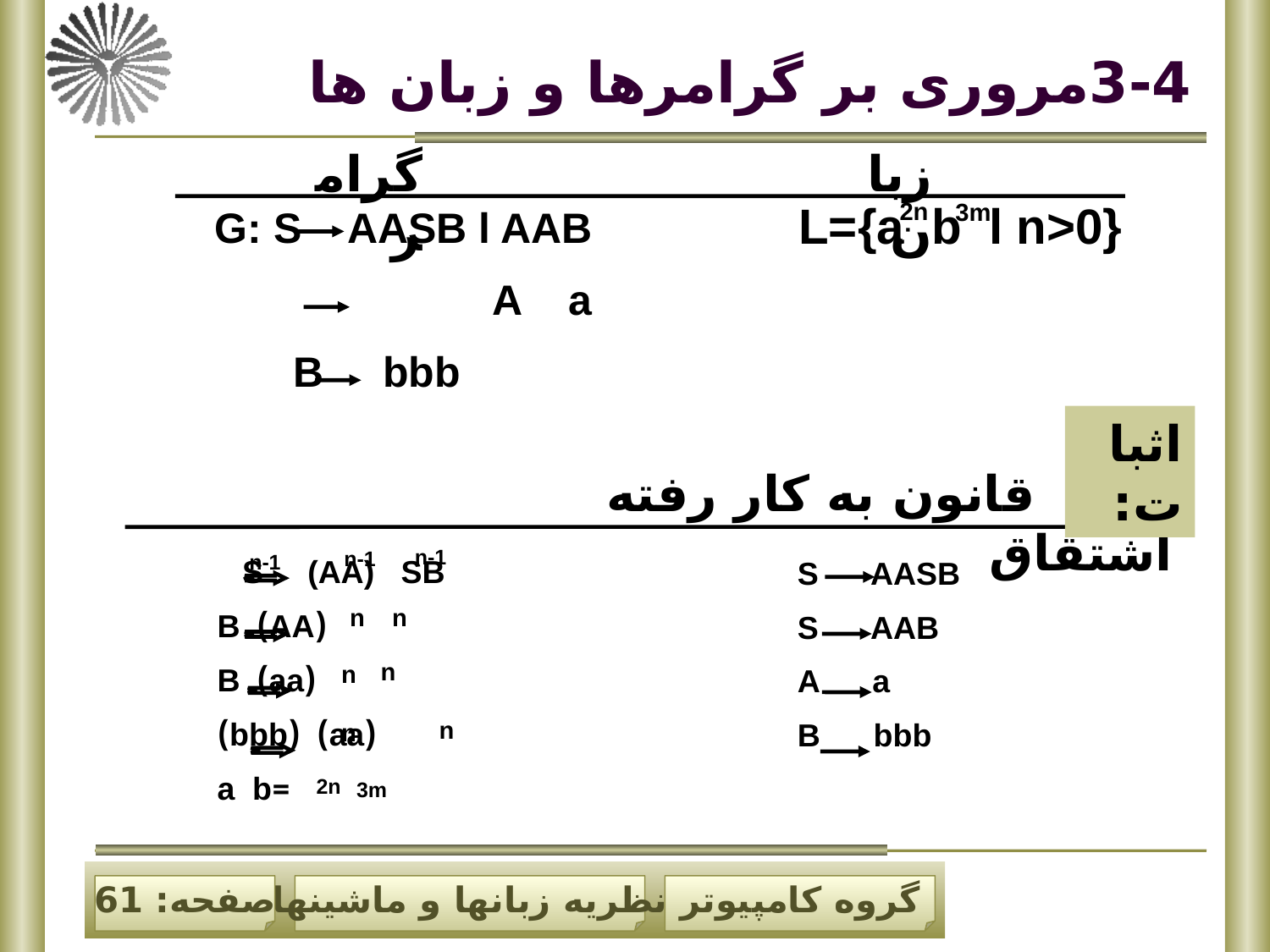

# 3-4مروری بر گرامرها و زبان ها
گرامر
زبان

L={a  b  l n>0}
2n
3m
G: S    AASB l AAB
A    a
            B     bbb

اثبات:
        قانون به کار رفته                             اشتقاق

n-1
S     (AA)   SB
        (AA)  B
        (aa)  B
        (aa)  (bbb)
        =a  b

n
n

n
n

n
n

2n
3m
n-1
n-1
S      AASB
S      AAB
A      a
B      bbb